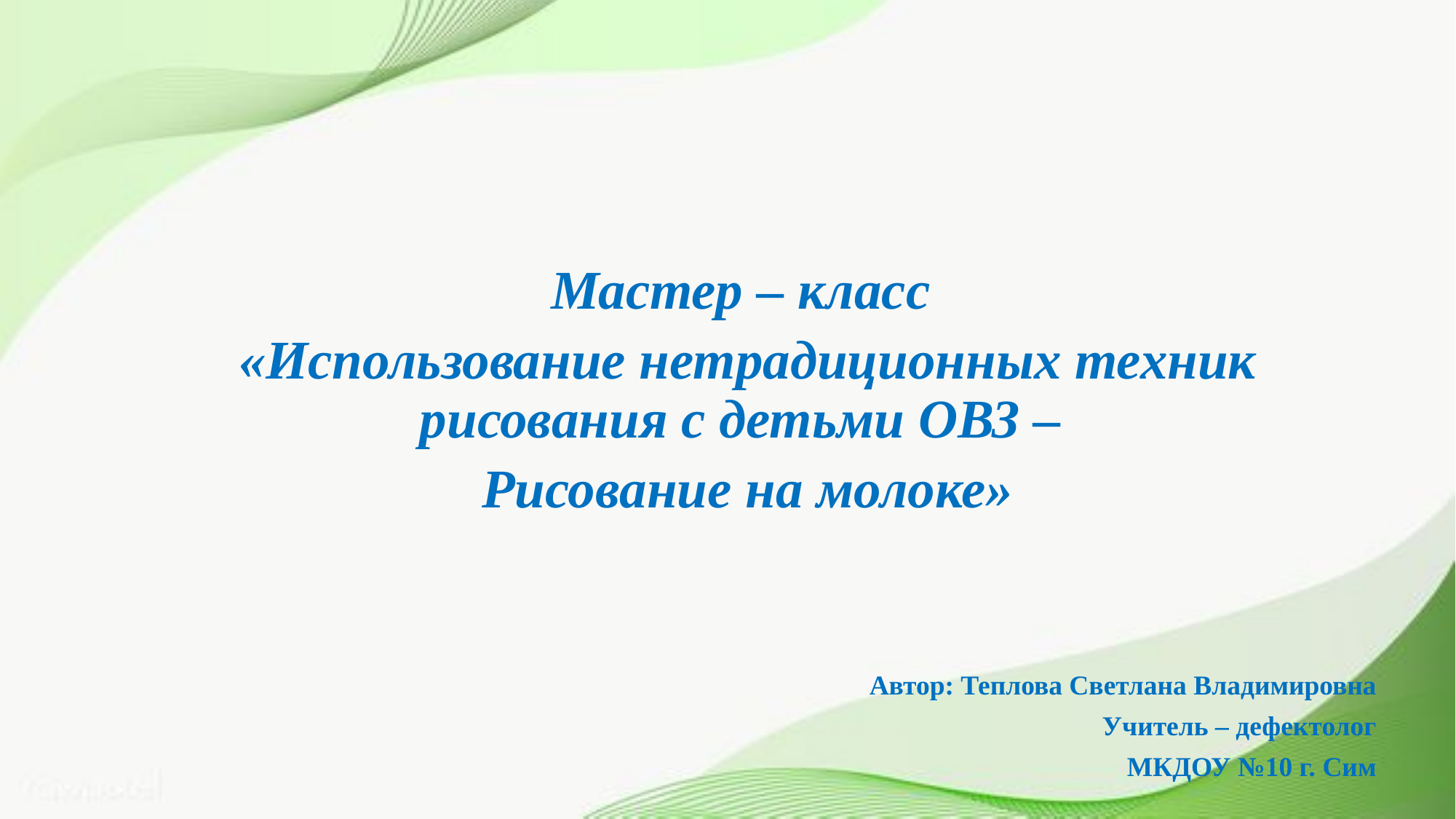

Мастер – класс
«Использование нетрадиционных техник рисования с детьми ОВЗ –
Рисование на молоке»

Автор: Теплова Светлана Владимировна
Учитель – дефектолог
МКДОУ №10 г. Сим